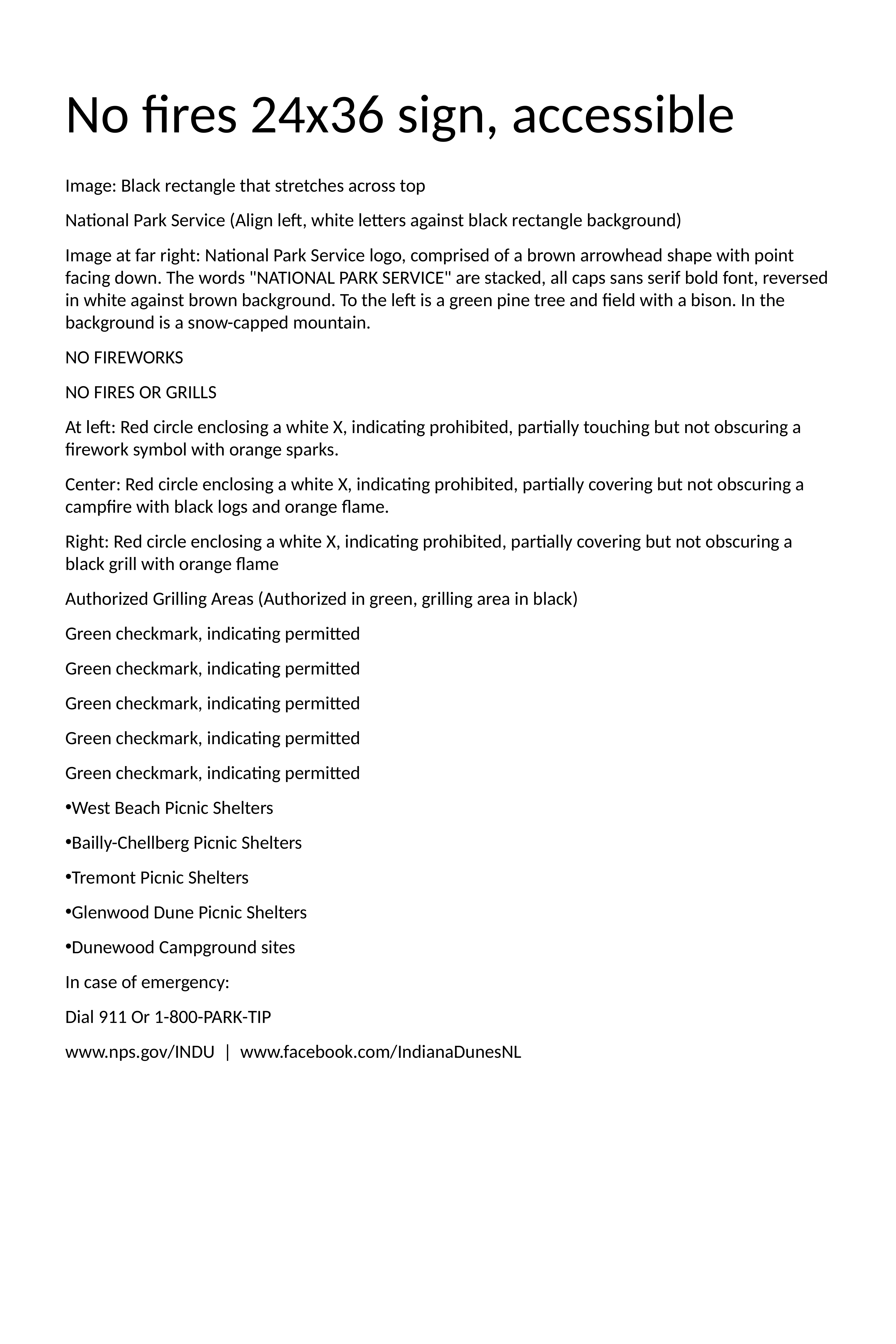

# No fires 24x36 sign, accessible
Image: Black rectangle that stretches across top
National Park Service (Align left, white letters against black rectangle background)
Image at far right: National Park Service logo, comprised of a brown arrowhead shape with point facing down. The words "NATIONAL PARK SERVICE" are stacked, all caps sans serif bold font, reversed in white against brown background. To the left is a green pine tree and field with a bison. In the background is a snow-capped mountain.
NO FIREWORKS
NO FIRES OR GRILLS
At left: Red circle enclosing a white X, indicating prohibited, partially touching but not obscuring a firework symbol with orange sparks.
Center: Red circle enclosing a white X, indicating prohibited, partially covering but not obscuring a campfire with black logs and orange flame.
Right: Red circle enclosing a white X, indicating prohibited, partially covering but not obscuring a black grill with orange flame
Authorized Grilling Areas (Authorized in green, grilling area in black)
Green checkmark, indicating permitted
Green checkmark, indicating permitted
Green checkmark, indicating permitted
Green checkmark, indicating permitted
Green checkmark, indicating permitted
West Beach Picnic Shelters
Bailly-Chellberg Picnic Shelters
Tremont Picnic Shelters
Glenwood Dune Picnic Shelters
Dunewood Campground sites
In case of emergency:
Dial 911 Or 1-800-PARK-TIP
www.nps.gov/INDU  |  www.facebook.com/IndianaDunesNL